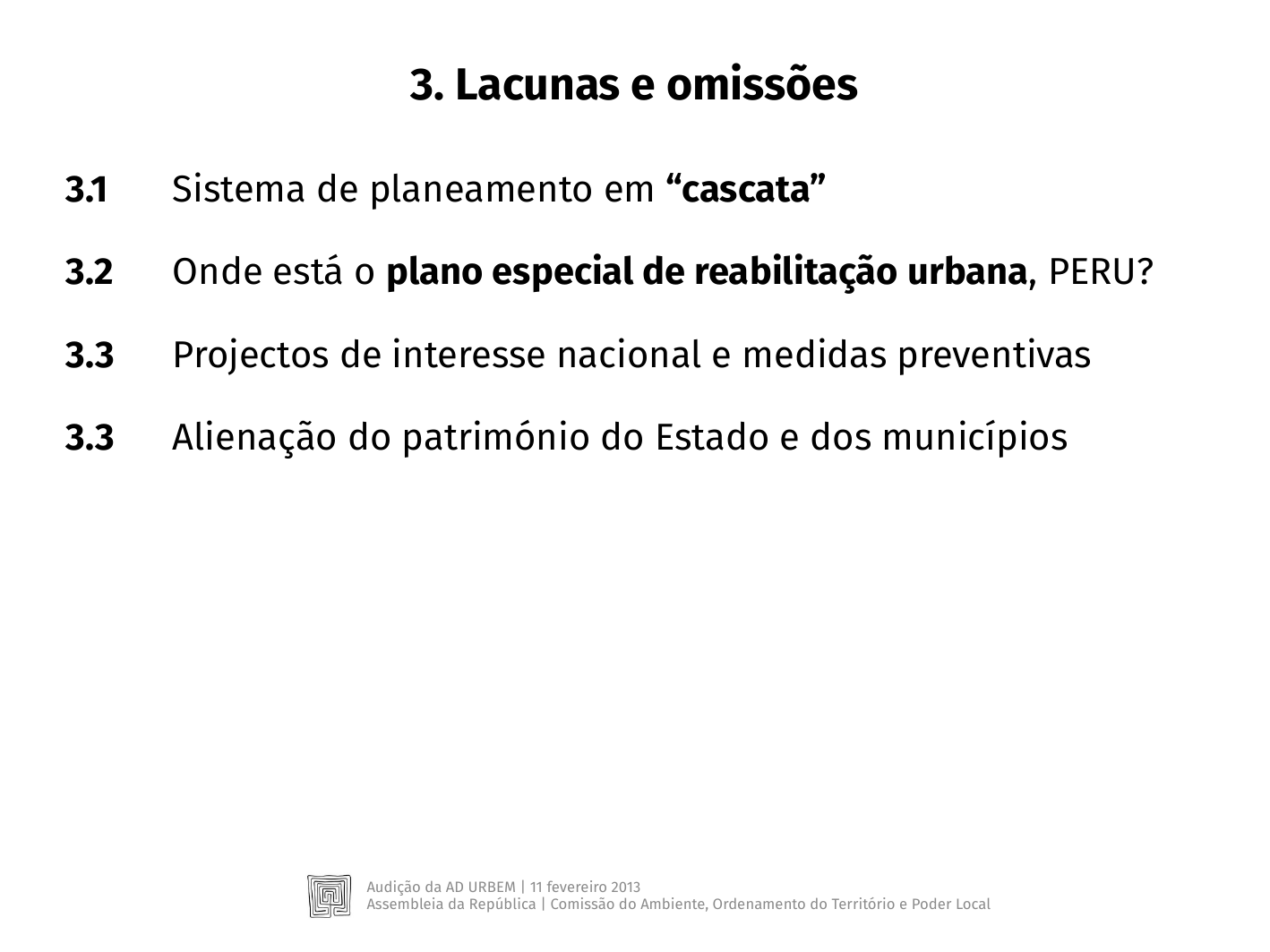

# 3. Lacunas e omissões
3.1	Sistema de planeamento em “cascata”
3.2	Onde está o plano especial de reabilitação urbana, PERU?
3.3	Projectos de interesse nacional e medidas preventivas
3.3	Alienação do património do Estado e dos municípios

Audição da Ad Urbem | 11 fevereiro 2013
Assembleia da República | Comissão do Ambiente, Ordenamento do Território e Poder Local